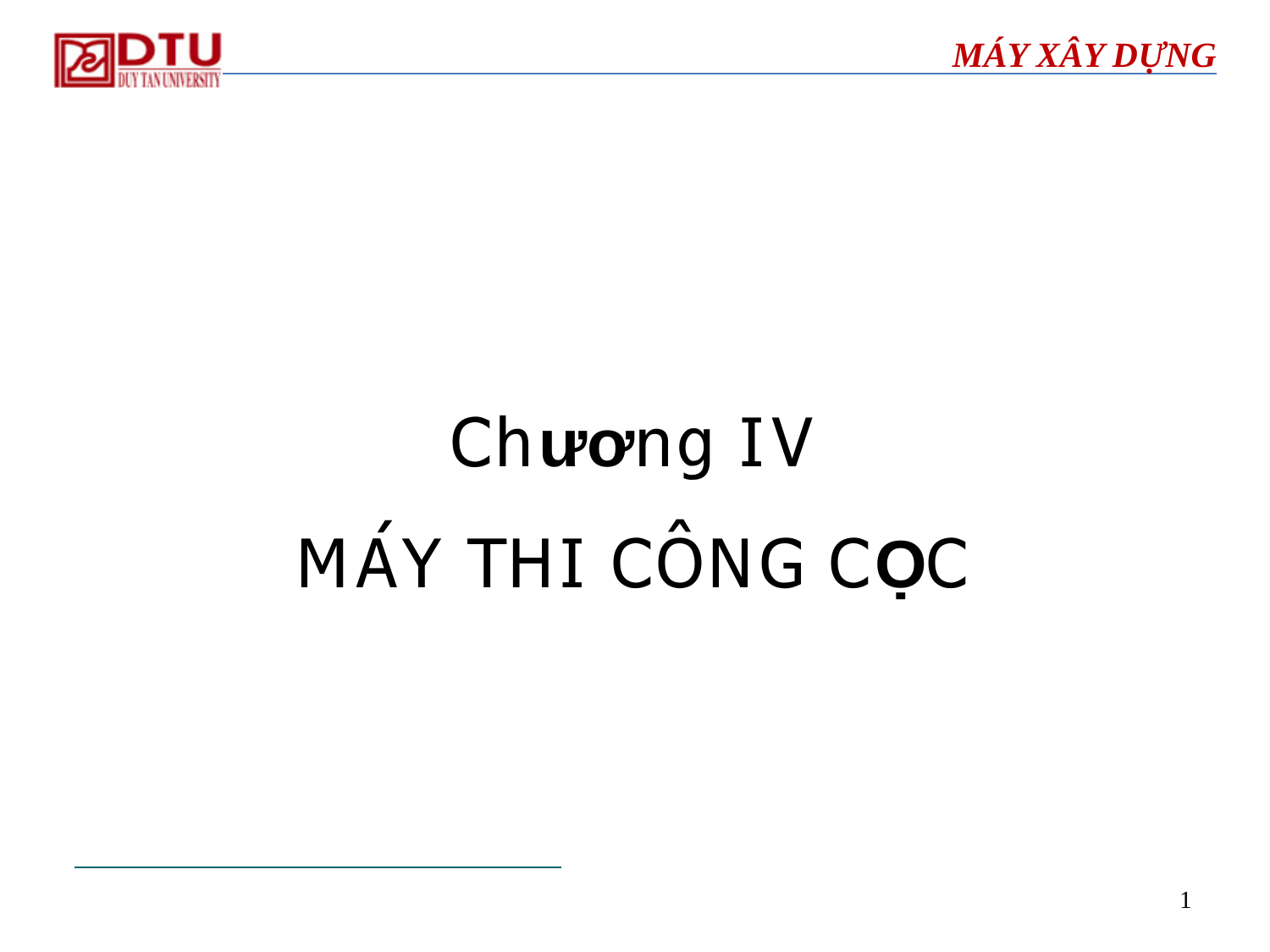

# MÁY XÂY DỰNG
Chương IV
MÁY THI CÔNG CỌC

1